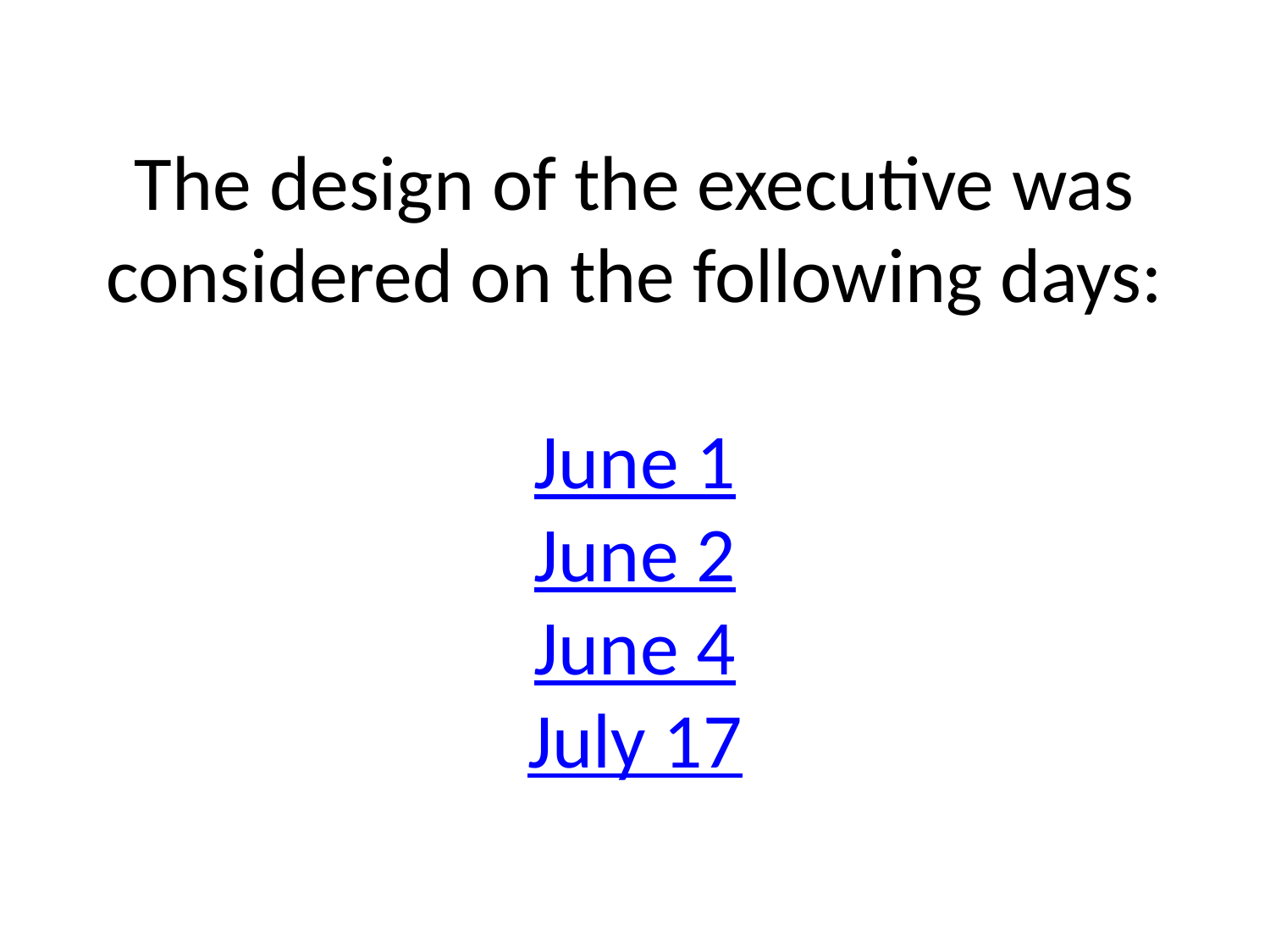

# The design of the executive was considered on the following days: June 1 June 2 June 4 July 17